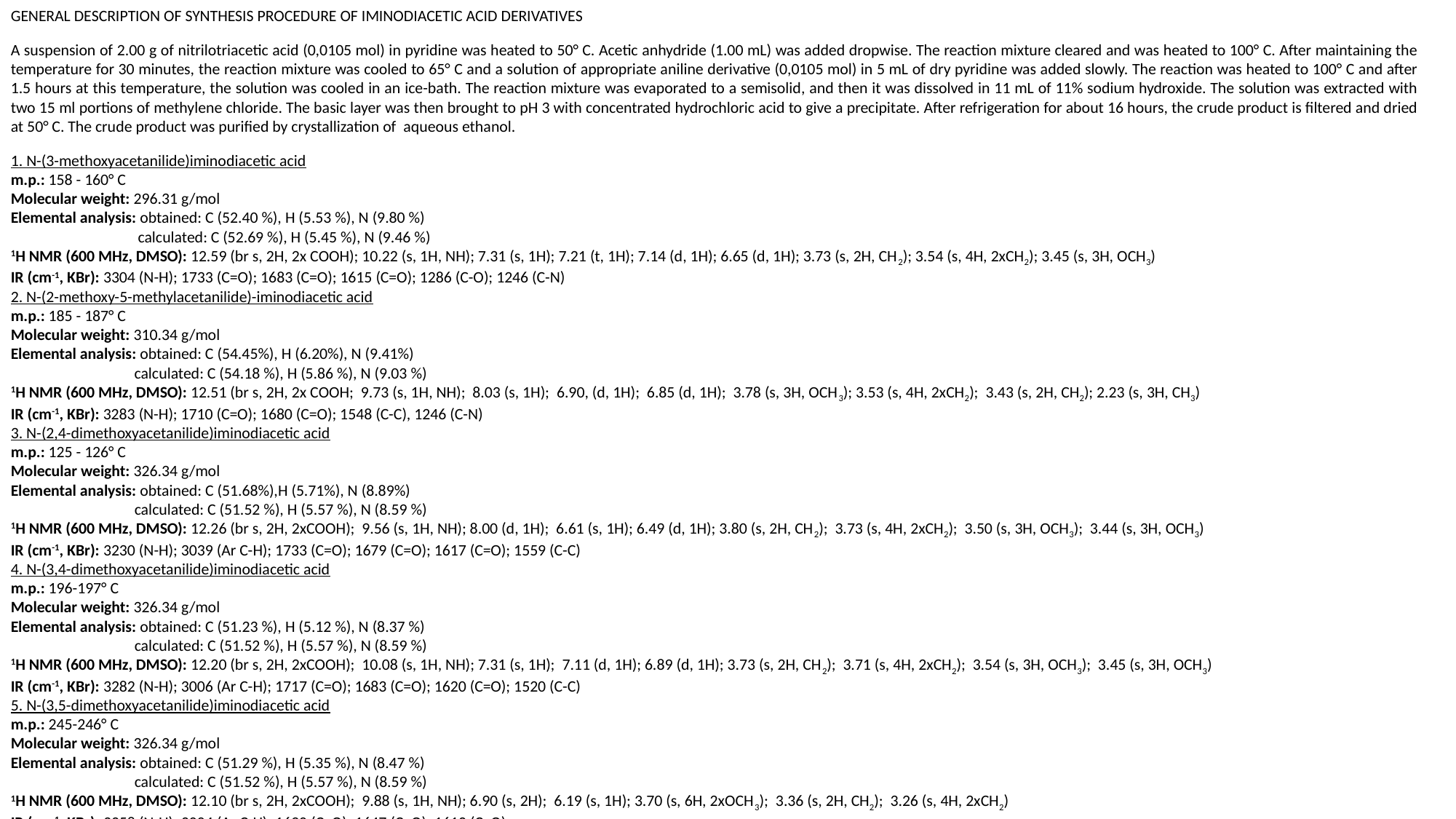

GENERAL DESCRIPTION OF SYNTHESIS PROCEDURE OF IMINODIACETIC ACID DERIVATIVES
A suspension of 2.00 g of nitrilotriacetic acid (0,0105 mol) in pyridine was heated to 50° C. Acetic anhydride (1.00 mL) was added dropwise. The reaction mixture cleared and was heated to 100° C. After maintaining the temperature for 30 minutes, the reaction mixture was cooled to 65° C and a solution of appropriate aniline derivative (0,0105 mol) in 5 mL of dry pyridine was added slowly. The reaction was heated to 100° C and after 1.5 hours at this temperature, the solution was cooled in an ice-bath. The reaction mixture was evaporated to a semisolid, and then it was dissolved in 11 mL of 11% sodium hydroxide. The solution was extracted with two 15 ml portions of methylene chloride. The basic layer was then brought to pH 3 with concentrated hydrochloric acid to give a precipitate. After refrigeration for about 16 hours, the crude product is filtered and dried at 50° C. The crude product was purified by crystallization of  aqueous ethanol.
1. N-(3-methoxyacetanilide)iminodiacetic acid
m.p.: 158 - 160° C
Molecular weight: 296.31 g/mol
Elemental analysis: obtained: C (52.40 %), H (5.53 %), N (9.80 %)
                                   calculated: C (52.69 %), H (5.45 %), N (9.46 %)
1H NMR (600 MHz, DMSO): 12.59 (br s, 2H, 2x COOH); 10.22 (s, 1H, NH); 7.31 (s, 1H); 7.21 (t, 1H); 7.14 (d, 1H); 6.65 (d, 1H); 3.73 (s, 2H, CH2); 3.54 (s, 4H, 2xCH2); 3.45 (s, 3H, OCH3)
IR (cm-1, KBr): 3304 (N-H); 1733 (C=O); 1683 (C=O); 1615 (C=O); 1286 (C-O); 1246 (C-N)
2. N-(2-methoxy-5-methylacetanilide)-iminodiacetic acid
m.p.: 185 - 187° C
Molecular weight: 310.34 g/mol
Elemental analysis: obtained: C (54.45%), H (6.20%), N (9.41%)
                                  calculated: C (54.18 %), H (5.86 %), N (9.03 %)
1H NMR (600 MHz, DMSO): 12.51 (br s, 2H, 2x COOH;  9.73 (s, 1H, NH);  8.03 (s, 1H);  6.90, (d, 1H);  6.85 (d, 1H);  3.78 (s, 3H, OCH3); 3.53 (s, 4H, 2xCH2);  3.43 (s, 2H, CH2); 2.23 (s, 3H, CH3)
IR (cm-1, KBr): 3283 (N-H); 1710 (C=O); 1680 (C=O); 1548 (C-C), 1246 (C-N)
3. N-(2,4-dimethoxyacetanilide)iminodiacetic acid
m.p.: 125 - 126° C
Molecular weight: 326.34 g/mol
Elemental analysis: obtained: C (51.68%),H (5.71%), N (8.89%)
                                  calculated: C (51.52 %), H (5.57 %), N (8.59 %)
1H NMR (600 MHz, DMSO): 12.26 (br s, 2H, 2xCOOH);  9.56 (s, 1H, NH); 8.00 (d, 1H);  6.61 (s, 1H); 6.49 (d, 1H); 3.80 (s, 2H, CH2);  3.73 (s, 4H, 2xCH2);  3.50 (s, 3H, OCH3);  3.44 (s, 3H, OCH3)
IR (cm-1, KBr): 3230 (N-H); 3039 (Ar C-H); 1733 (C=O); 1679 (C=O); 1617 (C=O); 1559 (C-C)
4. N-(3,4-dimethoxyacetanilide)iminodiacetic acid
m.p.: 196-197° C
Molecular weight: 326.34 g/mol
Elemental analysis: obtained: C (51.23 %), H (5.12 %), N (8.37 %)
                                  calculated: C (51.52 %), H (5.57 %), N (8.59 %)
1H NMR (600 MHz, DMSO): 12.20 (br s, 2H, 2xCOOH);  10.08 (s, 1H, NH); 7.31 (s, 1H);  7.11 (d, 1H); 6.89 (d, 1H); 3.73 (s, 2H, CH2);  3.71 (s, 4H, 2xCH2);  3.54 (s, 3H, OCH3);  3.45 (s, 3H, OCH3)
IR (cm-1, KBr): 3282 (N-H); 3006 (Ar C-H); 1717 (C=O); 1683 (C=O); 1620 (C=O); 1520 (C-C)
5. N-(3,5-dimethoxyacetanilide)iminodiacetic acid
m.p.: 245-246° C
Molecular weight: 326.34 g/mol
Elemental analysis: obtained: C (51.29 %), H (5.35 %), N (8.47 %)
                                  calculated: C (51.52 %), H (5.57 %), N (8.59 %)
1H NMR (600 MHz, DMSO): 12.10 (br s, 2H, 2xCOOH);  9.88 (s, 1H, NH); 6.90 (s, 2H);  6.19 (s, 1H); 3.70 (s, 6H, 2xOCH3);  3.36 (s, 2H, CH2);  3.26 (s, 4H, 2xCH2)
IR (cm-1, KBr): 3258 (N-H); 3004 (Ar C-H); 1690 (C=O); 1647 (C=O); 1613 (C=O)